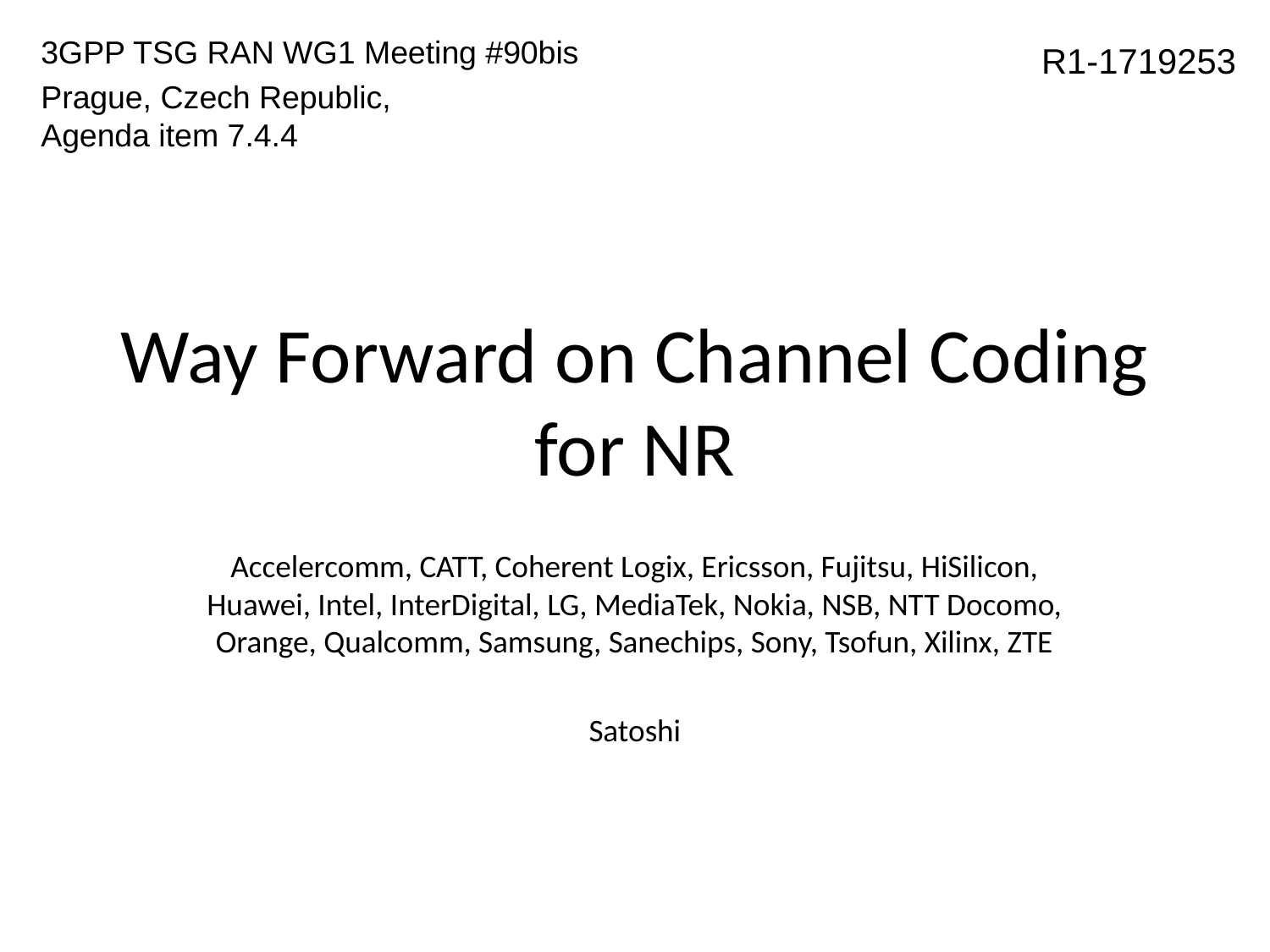

3GPP TSG RAN WG1 Meeting #90bis
Prague, Czech Republic,
Agenda item 7.4.4
R1-1719253
# Way Forward on Channel Coding for NR
Accelercomm, CATT, Coherent Logix, Ericsson, Fujitsu, HiSilicon, Huawei, Intel, InterDigital, LG, MediaTek, Nokia, NSB, NTT Docomo, Orange, Qualcomm, Samsung, Sanechips, Sony, Tsofun, Xilinx, ZTE

Satoshi